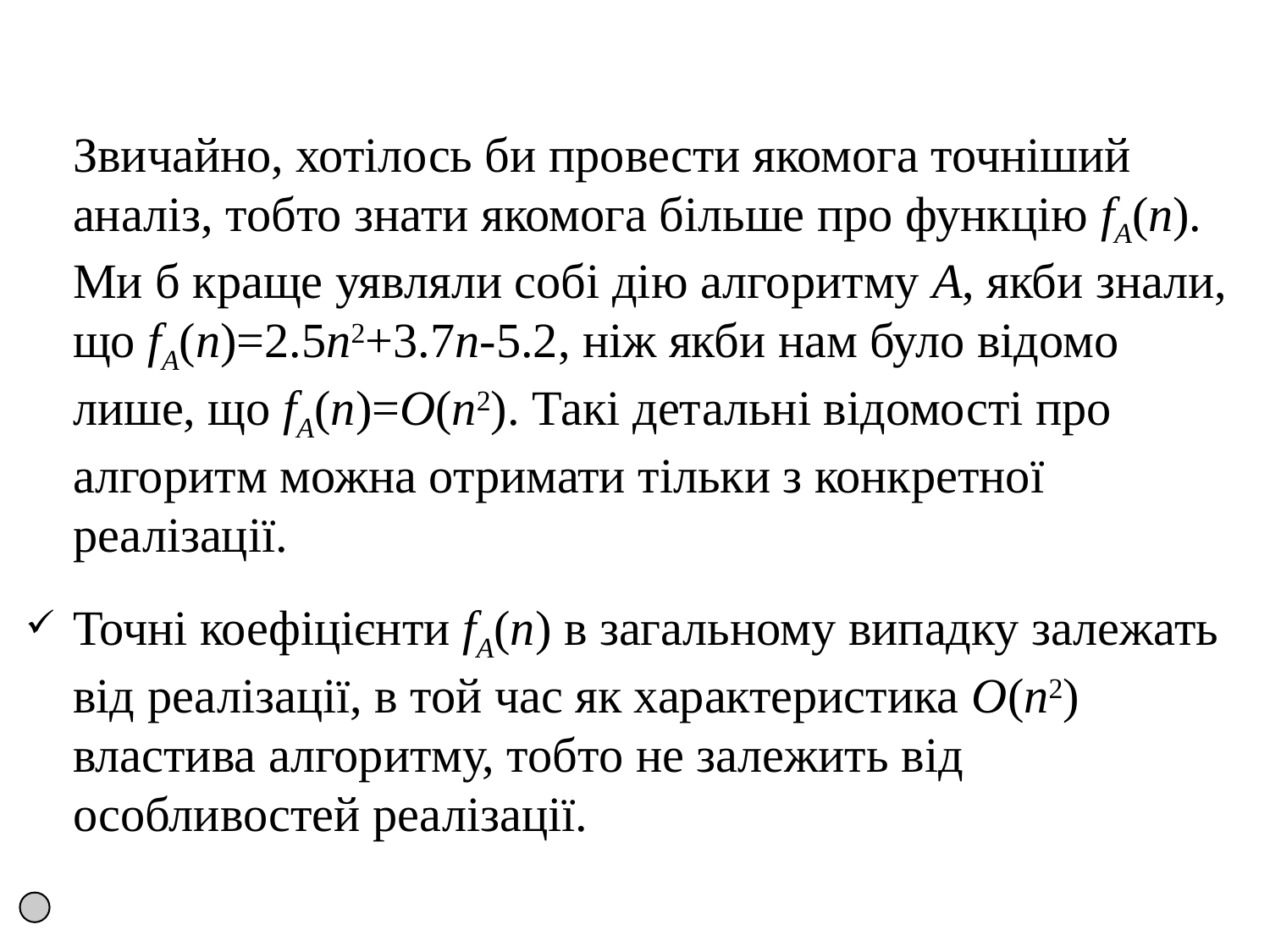

Звичайно, хотілось би провести якомога точніший аналіз, тобто знати якомога більше про функцію fA(n). Ми б краще уявляли собі дію алгоритму А, якби знали, що fA(n)=2.5n2+3.7n-5.2, ніж якби нам було відомо лише, що fA(n)=O(n2). Такі детальні відомості про алгоритм можна отримати тільки з конкретної реалізації.

Точні коефіцієнти fA(n) в загальному випадку залежать від реалізації, в той час як характеристика O(n2) властива алгоритму, тобто не залежить від особливостей реалізації.